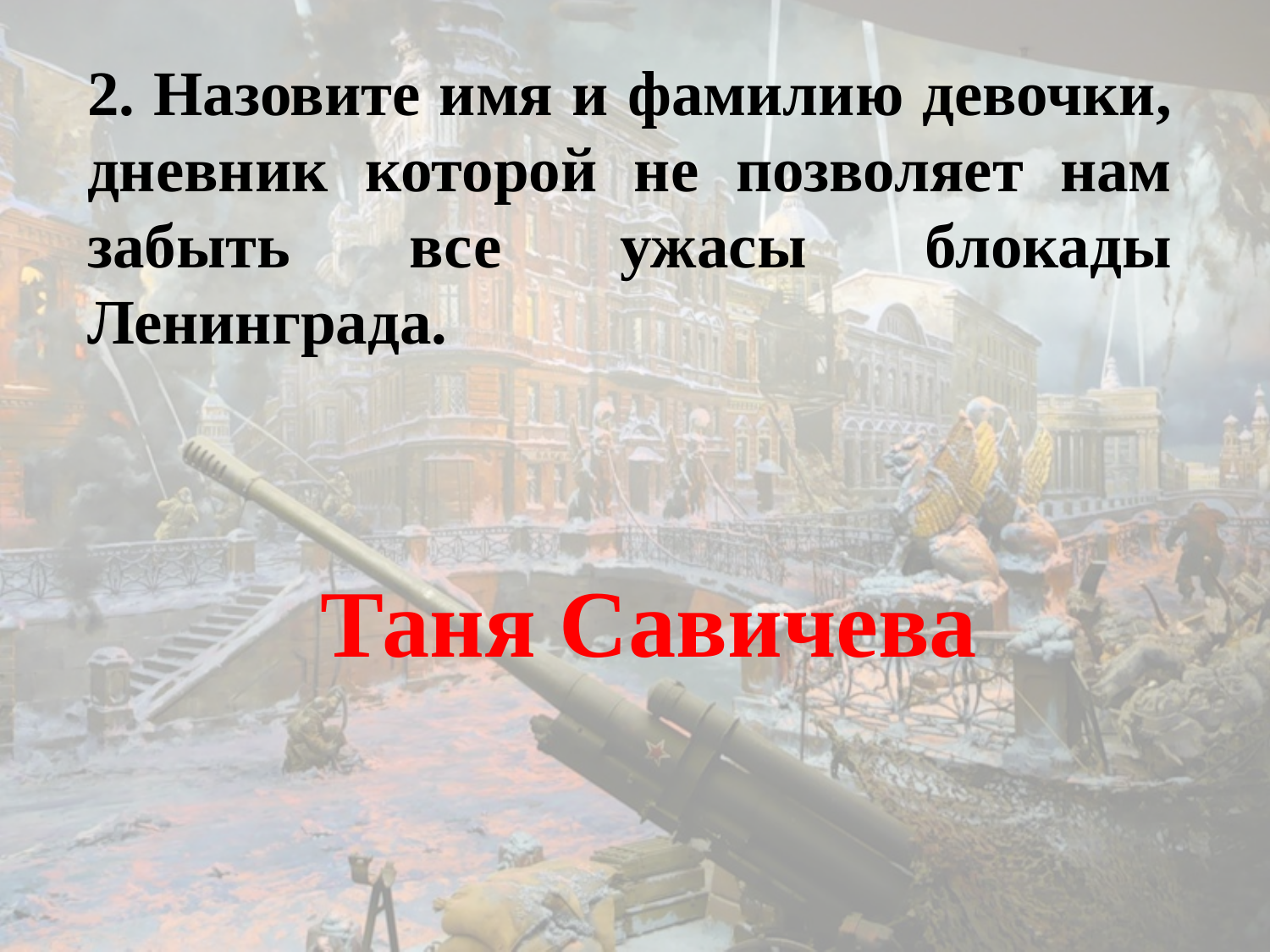

2. Назовите имя и фамилию девочки, дневник которой не позволяет нам забыть все ужасы блокады Ленинграда.
Таня Савичева